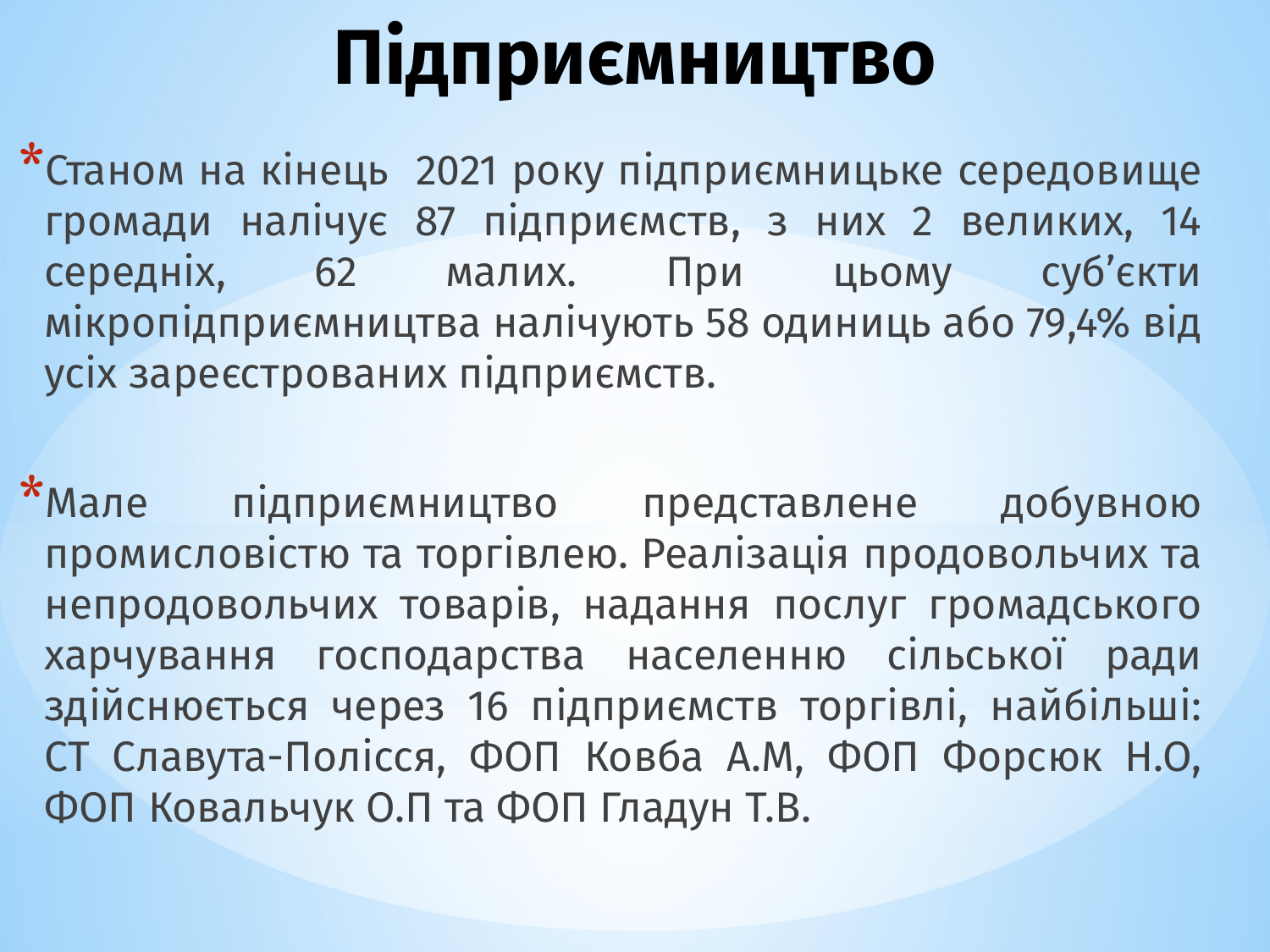

# Підприємництво

Станом на кінець  2021 року підприємницьке середовище громади налічує 87 підприємств, з них 2 великих, 14 середніх, 62 малих. При цьому суб’єкти мікропідприємництва налічують 58 одиниць або 79,4% від усіх зареєстрованих підприємств.

Мале підприємництво представлене добувною промисловістю та торгівлею. Реалізація продовольчих та непродовольчих товарів, надання послуг громадського харчування господарства населенню сільської ради здійснюється через 16 підприємств торгівлі, найбільші: СТ Славута-Полісся, ФОП Ковба А.М, ФОП Форсюк Н.О, ФОП Ковальчук О.П та ФОП Гладун Т.В.